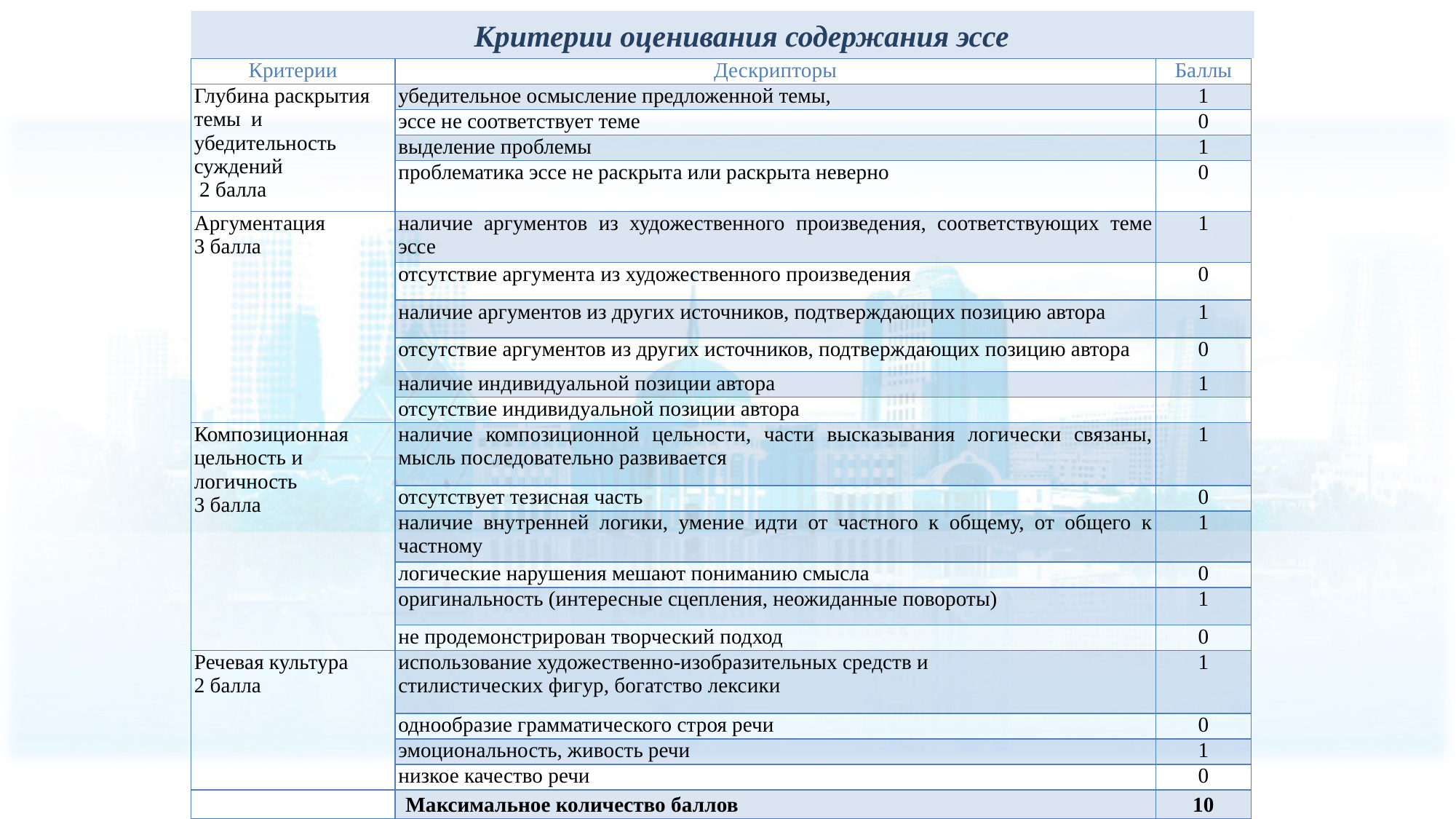

Критерии оценивания содержания эссе
| Критерии | Дескрипторы | Баллы |
| --- | --- | --- |
| Глубина раскрытия темы и убедительность суждений 2 балла | убедительное осмысление предложенной темы, | 1 |
|  | эссе не соответствует теме | 0 |
|  | выделение проблемы | 1 |
|  | проблематика эссе не раскрыта или раскрыта неверно | 0 |
| Аргументация 3 балла | наличие аргументов из художественного произведения, соответствующих теме эссе | 1 |
|  | отсутствие аргумента из художественного произведения | 0 |
|  | наличие аргументов из других источников, подтверждающих позицию автора | 1 |
|  | отсутствие аргументов из других источников, подтверждающих позицию автора | 0 |
|  | наличие индивидуальной позиции автора | 1 |
|  | отсутствие индивидуальной позиции автора |  |
| Композиционная цельность и логичность 3 балла | наличие композиционной цельности, части высказывания логически связаны, мысль последовательно развивается | 1 |
|  | отсутствует тезисная часть | 0 |
|  | наличие внутренней логики, умение идти от частного к общему, от общего к частному | 1 |
|  | логические нарушения мешают пониманию смысла | 0 |
|  | оригинальность (интересные сцепления, неожиданные повороты) | 1 |
|  | не продемонстрирован творческий подход | 0 |
| Речевая культура 2 балла | использование художественно-изобразительных средств и стилистических фигур, богатство лексики | 1 |
|  | однообразие грамматического строя речи | 0 |
|  | эмоциональность, живость речи | 1 |
|  | низкое качество речи | 0 |
|  | Максимальное количество баллов | 10 |